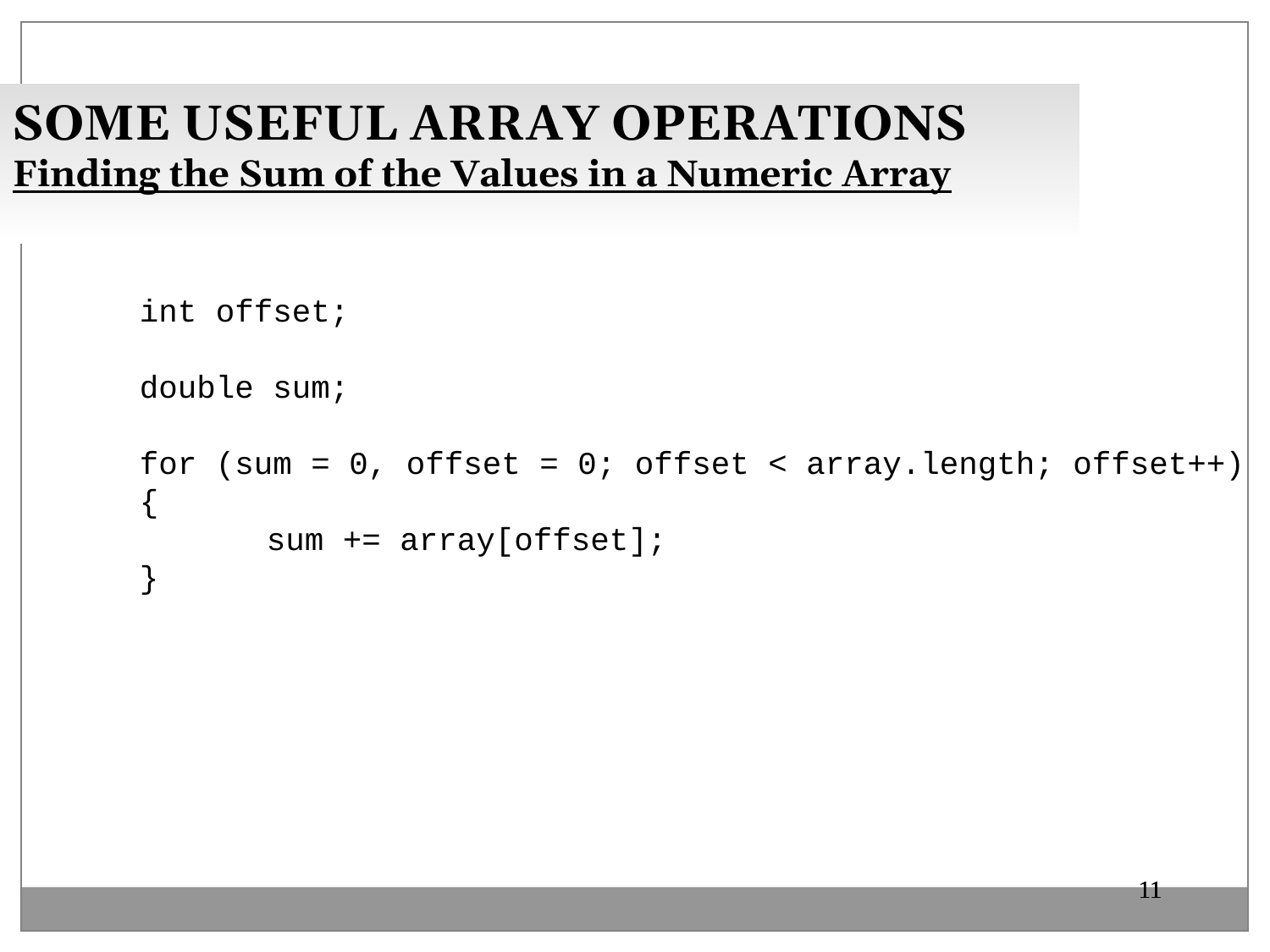

SOME USEFUL ARRAY OPERATIONS
Finding the Sum of the Values in a Numeric Array

	int offset;

	double sum;

	for (sum = 0, offset = 0; offset < array.length; offset++)
	{
		sum += array[offset];
	}

11
11